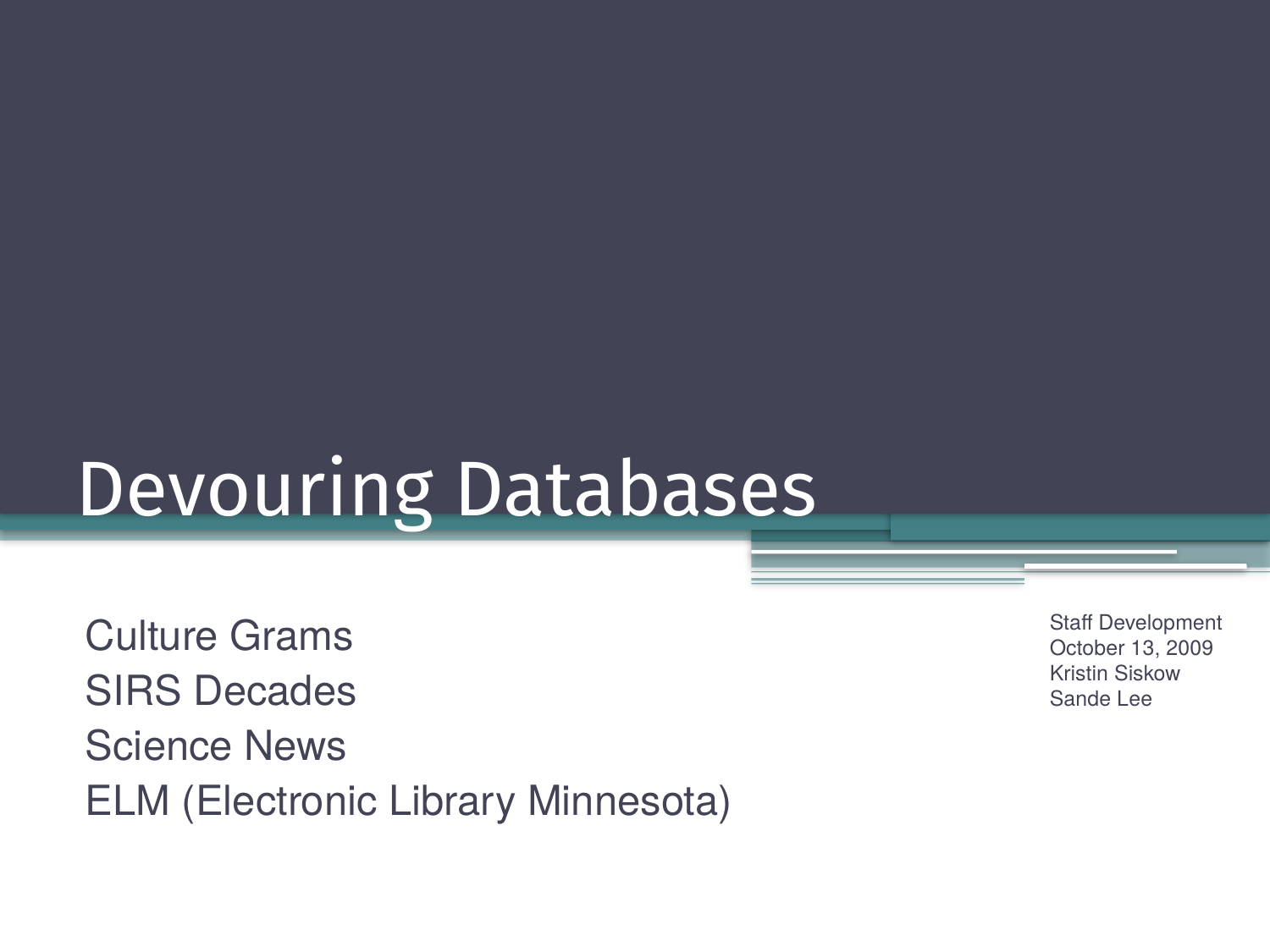

# Devouring Databases
Culture Grams
SIRS Decades
Science News
ELM (Electronic Library Minnesota)
Staff Development
October 13, 2009
Kristin Siskow
Sande Lee